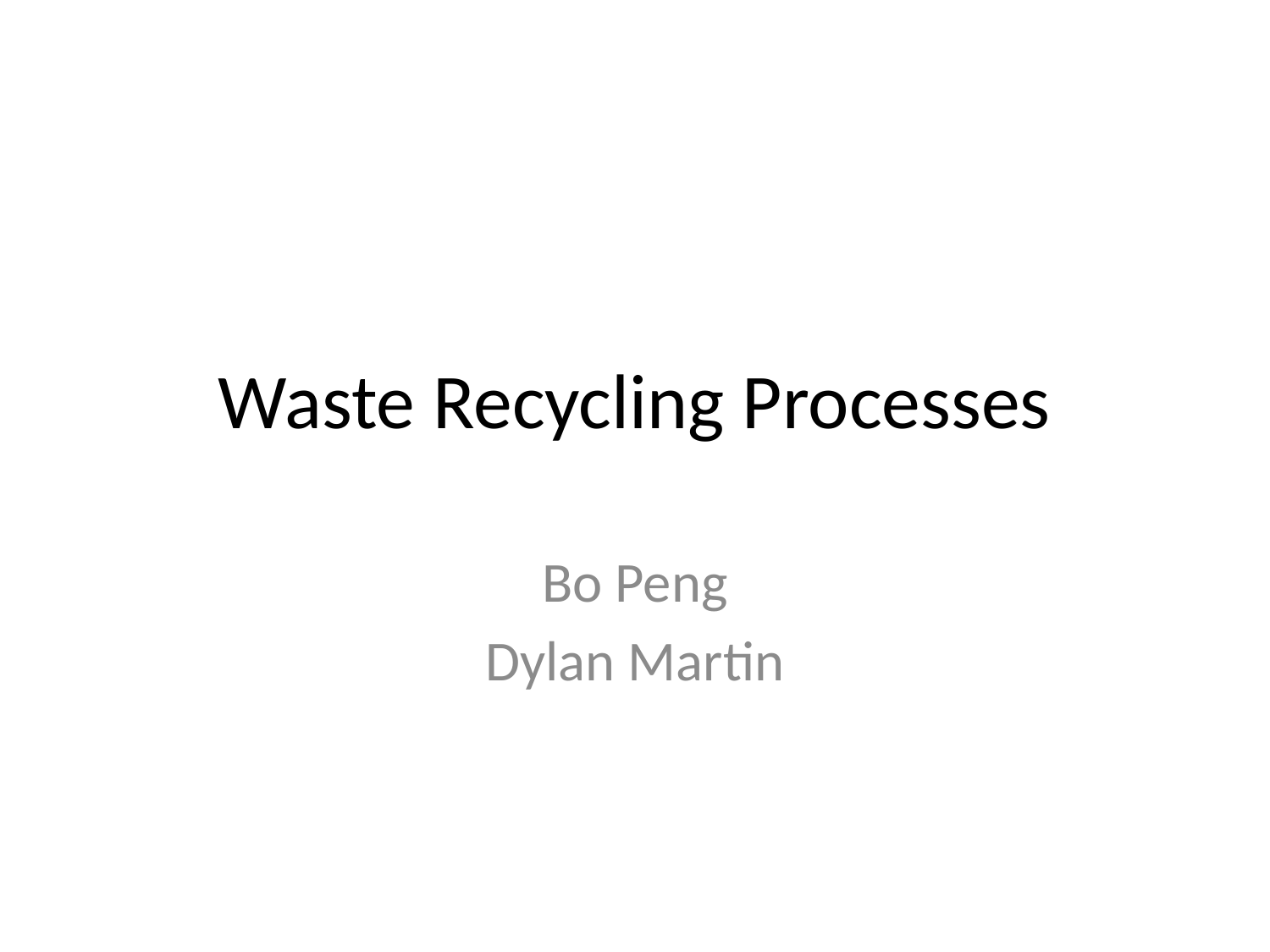

# Waste Recycling Processes
Bo Peng
Dylan Martin